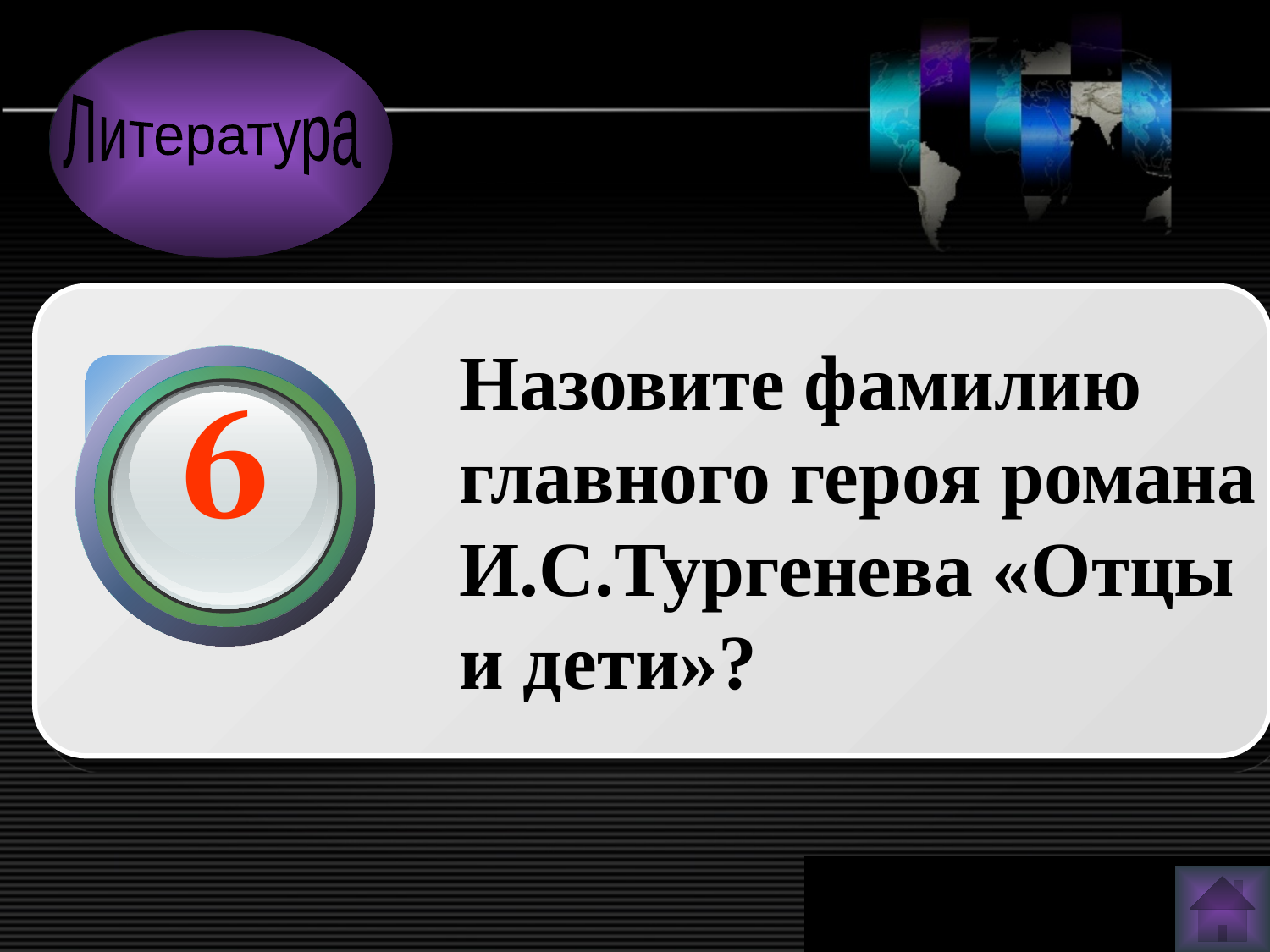

Литература

Назовите фамилию главного героя романа И.С.Тургенева «Отцы и дети»?

6

www.themegallery.com